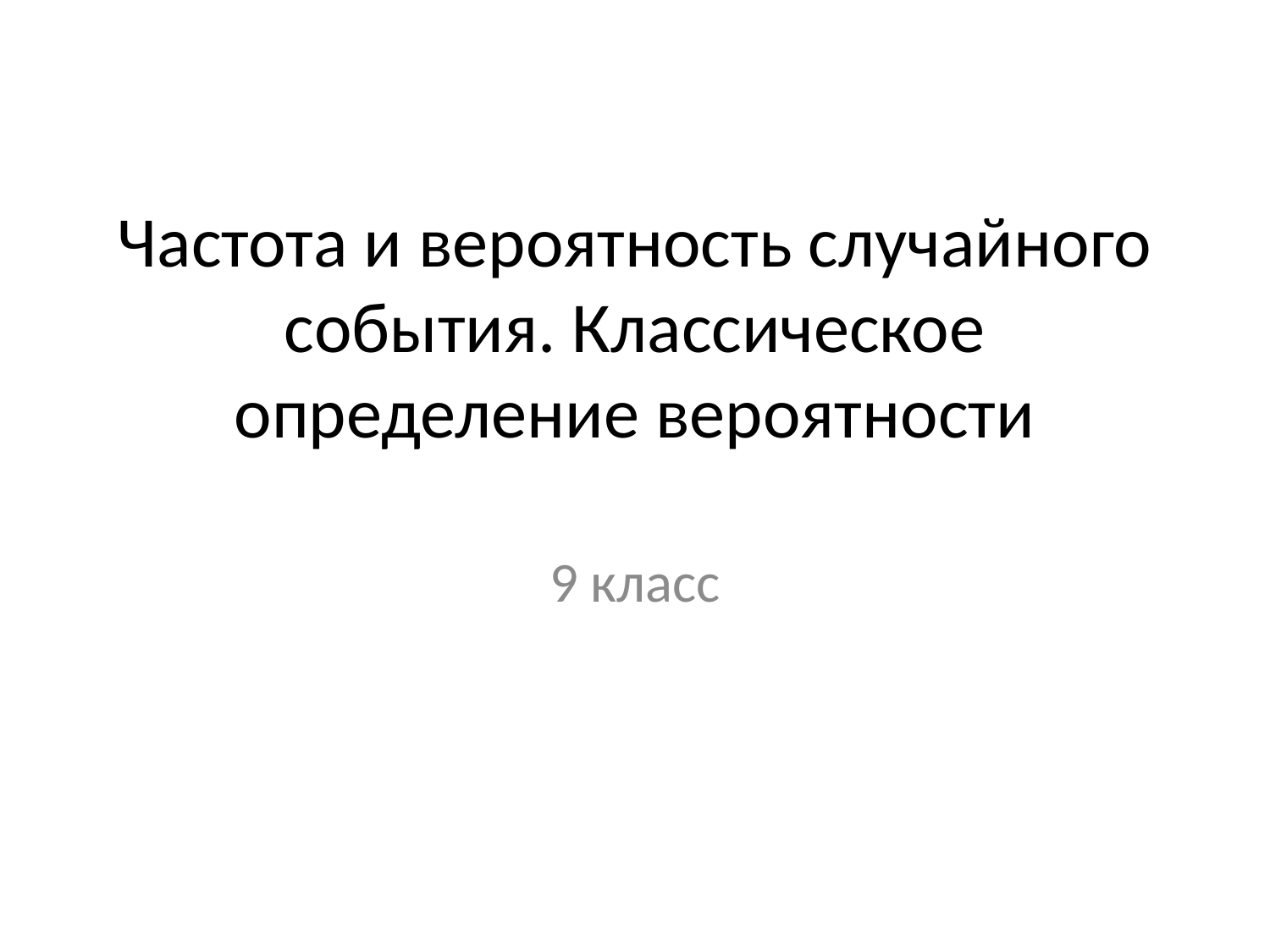

# Частота и вероятность случайного события. Классическое определение вероятности
9 класс